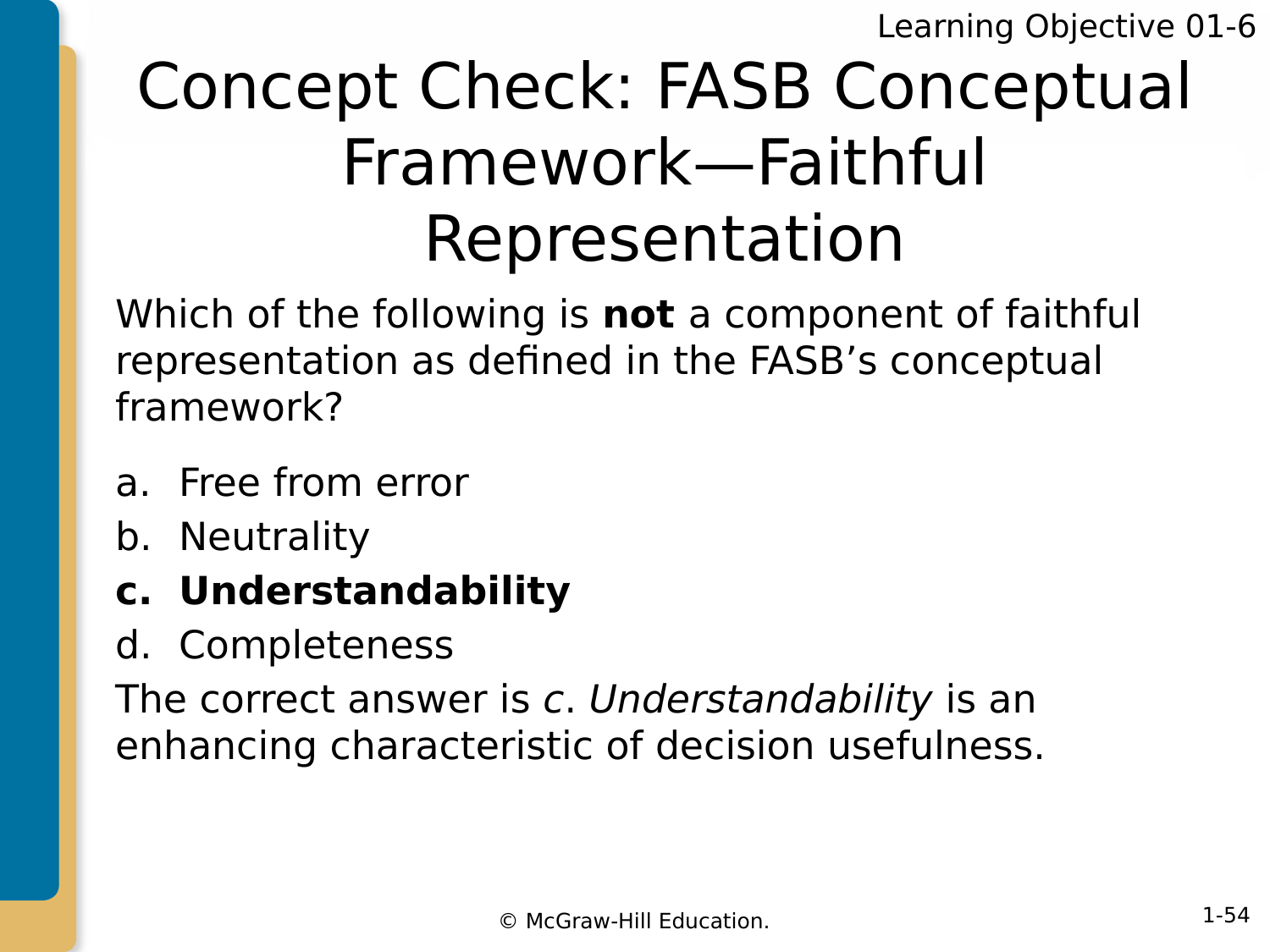

Learning Objective 01-6
# Concept Check: FASB Conceptual Framework—Faithful Representation
Which of the following is not a component of faithful representation as defined in the FASB’s conceptual framework?
Free from error
Neutrality
Understandability
Completeness
The correct answer is c. Understandability is an enhancing characteristic of decision usefulness.